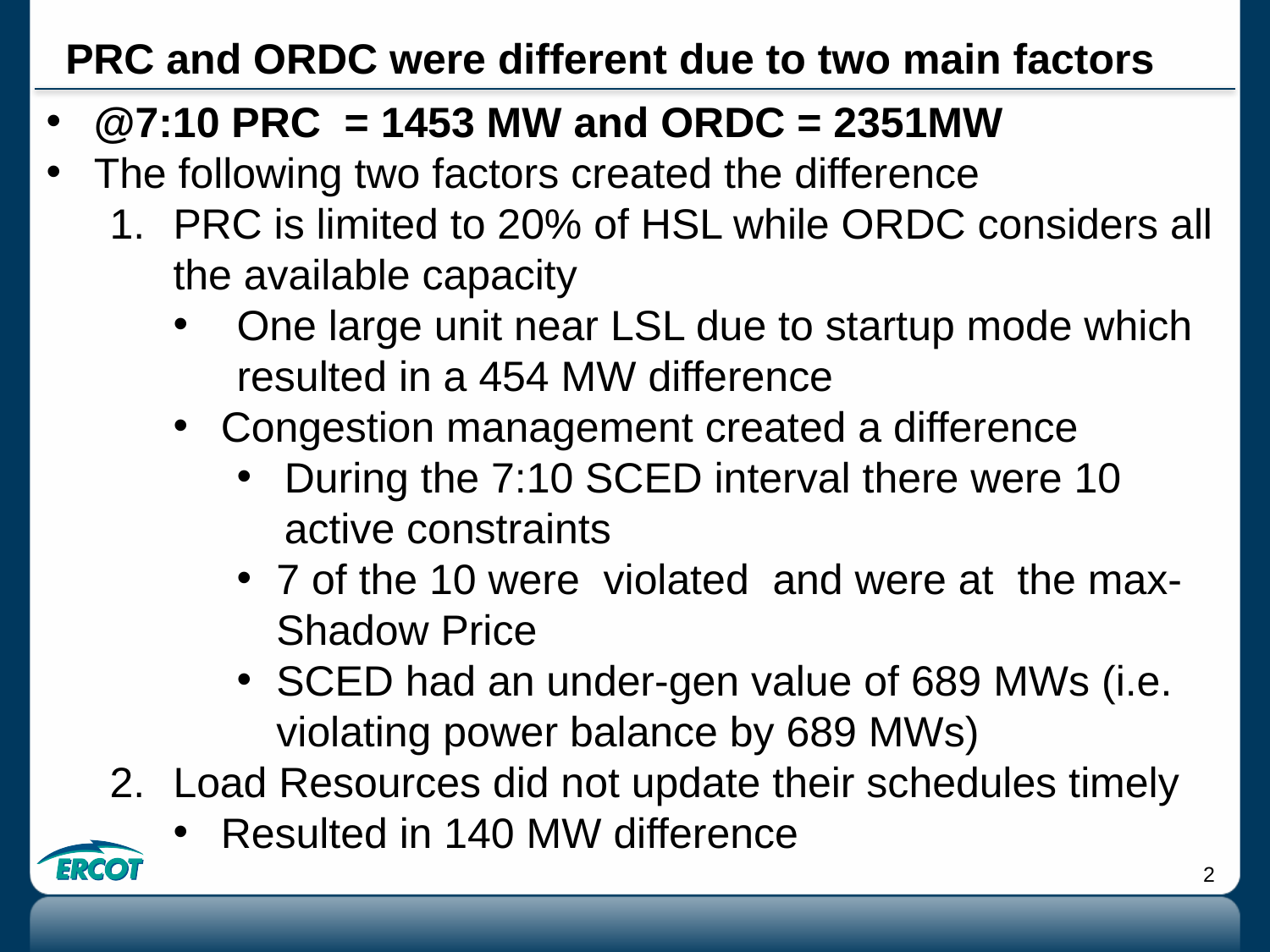

# PRC and ORDC were different due to two main factors
@7:10 PRC  = 1453 MW and ORDC = 2351MW
The following two factors created the difference
PRC is limited to 20% of HSL while ORDC considers all the available capacity
One large unit near LSL due to startup mode which resulted in a 454 MW difference
Congestion management created a difference
During the 7:10 SCED interval there were 10 active constraints
7 of the 10 were  violated  and were at  the max-Shadow Price
SCED had an under-gen value of 689 MWs (i.e. violating power balance by 689 MWs)
Load Resources did not update their schedules timely
Resulted in 140 MW difference